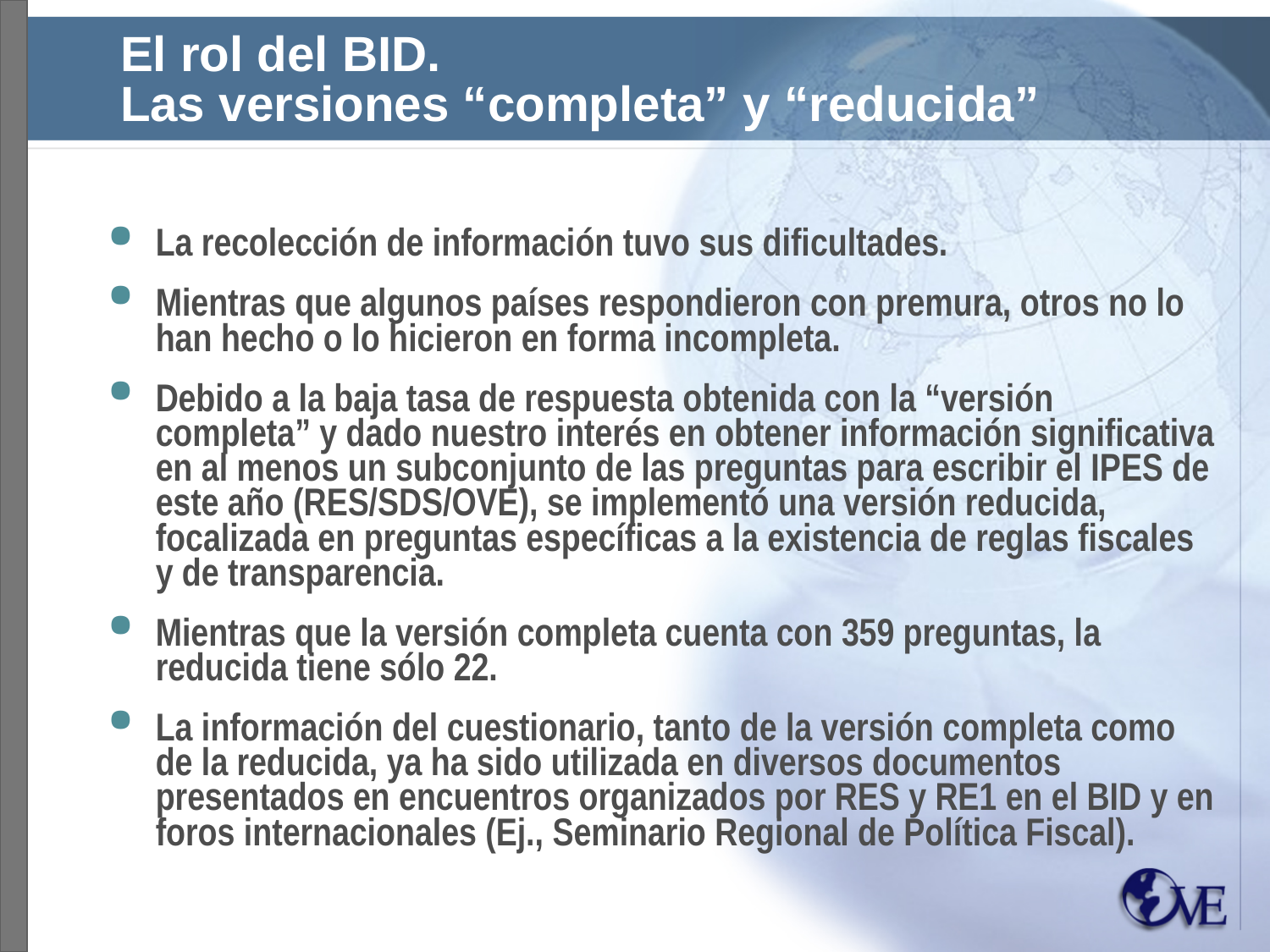

# El rol del BID. Las versiones “completa” y “reducida”
La recolección de información tuvo sus dificultades.
Mientras que algunos países respondieron con premura, otros no lo han hecho o lo hicieron en forma incompleta.
Debido a la baja tasa de respuesta obtenida con la “versión completa” y dado nuestro interés en obtener información significativa en al menos un subconjunto de las preguntas para escribir el IPES de este año (RES/SDS/OVE), se implementó una versión reducida, focalizada en preguntas específicas a la existencia de reglas fiscales y de transparencia.
Mientras que la versión completa cuenta con 359 preguntas, la reducida tiene sólo 22.
La información del cuestionario, tanto de la versión completa como de la reducida, ya ha sido utilizada en diversos documentos presentados en encuentros organizados por RES y RE1 en el BID y en foros internacionales (Ej., Seminario Regional de Política Fiscal).